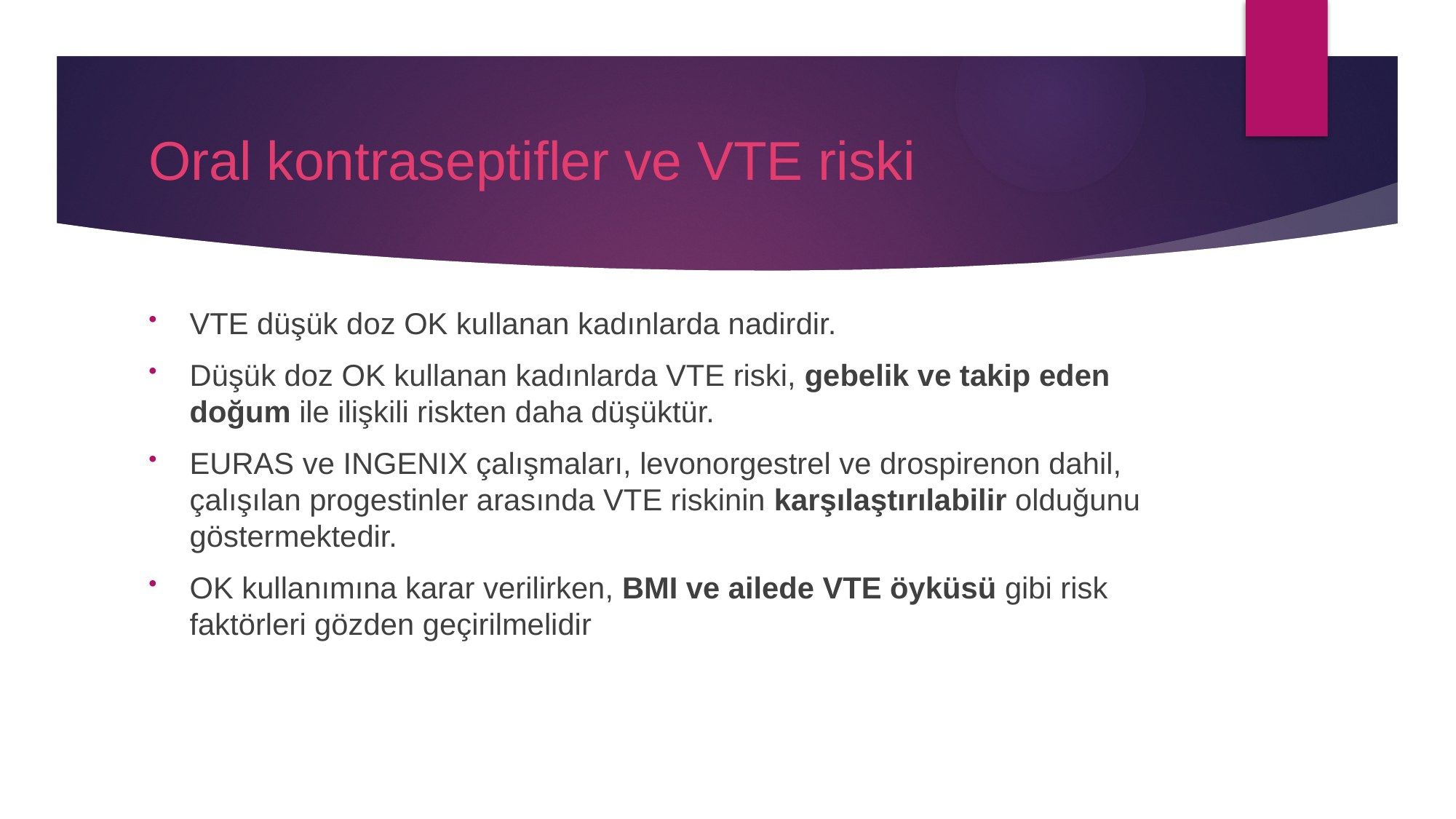

# Oral kontraseptifler ve VTE riski
VTE düşük doz OK kullanan kadınlarda nadirdir.
Düşük doz OK kullanan kadınlarda VTE riski, gebelik ve takip eden doğum ile ilişkili riskten daha düşüktür.
EURAS ve INGENIX çalışmaları, levonorgestrel ve drospirenon dahil, çalışılan progestinler arasında VTE riskinin karşılaştırılabilir olduğunu göstermektedir.
OK kullanımına karar verilirken, BMI ve ailede VTE öyküsü gibi risk faktörleri gözden geçirilmelidir